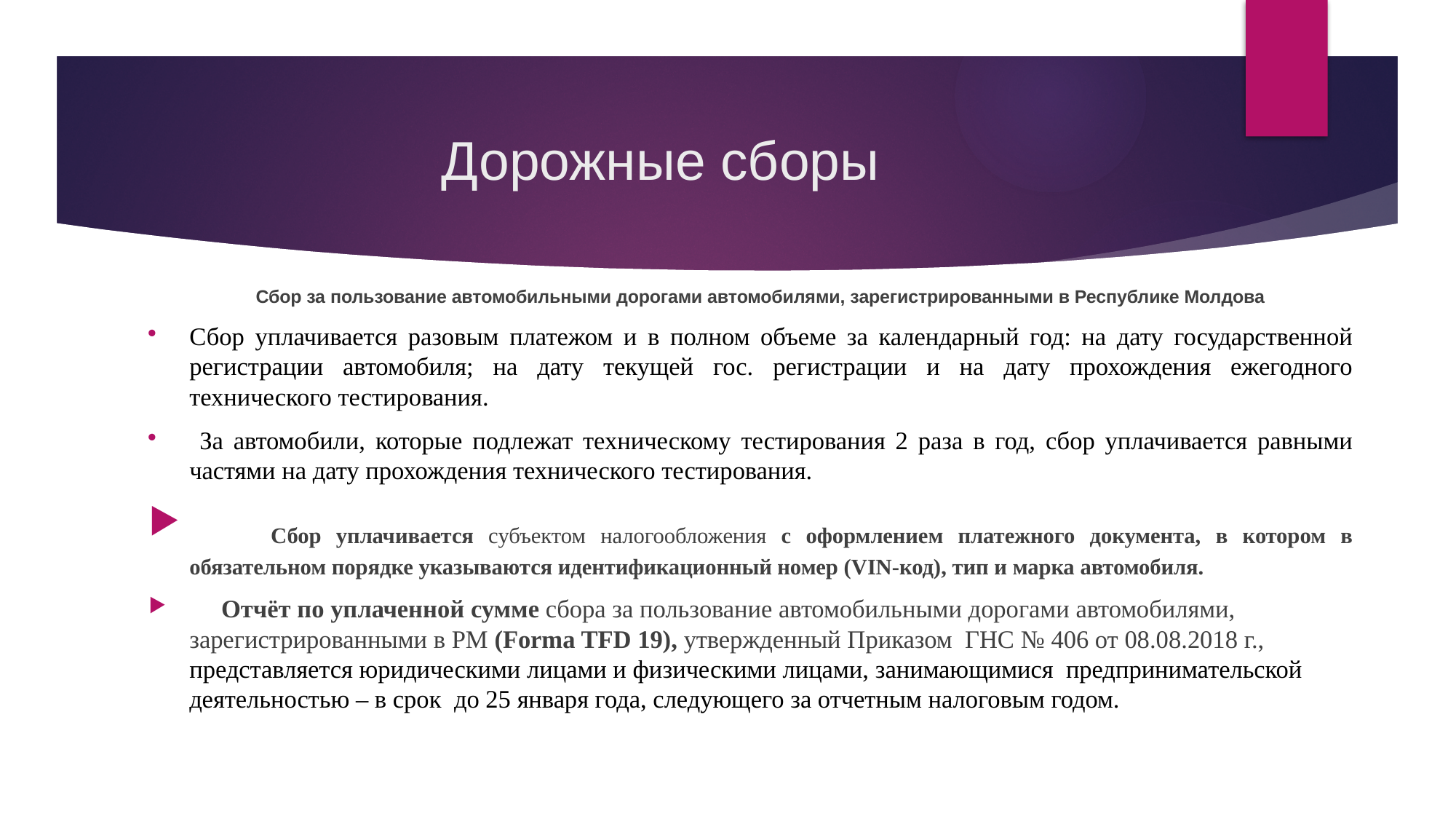

# Дорожные сборы
    Сбор за пользование автомобильными дорогами автомобилями, зарегистрированными в Республике Молдова
Сбор уплачивается разовым платежом и в полном объеме за календарный год: на дату государственной регистрации автомобиля; на дату текущей гос. регистрации и на дату прохождения ежегодного технического тестирования.
 За автомобили, которые подлежат техническому тестирования 2 раза в год, сбор уплачивается равными частями на дату прохождения технического тестирования.
    Сбор уплачивается субъектом налогообложения с оформлением платежного документа, в котором в обязательном порядке указываются идентификационный номер (VIN-код), тип и марка автомобиля.
     Отчёт по уплаченной сумме сбора за пользование автомобильными дорогами автомобилями, зарегистрированными в РМ (Forma TFD 19), утвержденный Приказом  ГНС № 406 от 08.08.2018 г., представляется юридическими лицами и физическими лицами, занимающимися  предпринимательской деятельностью – в срок  до 25 января года, следующего за отчетным налоговым годом.